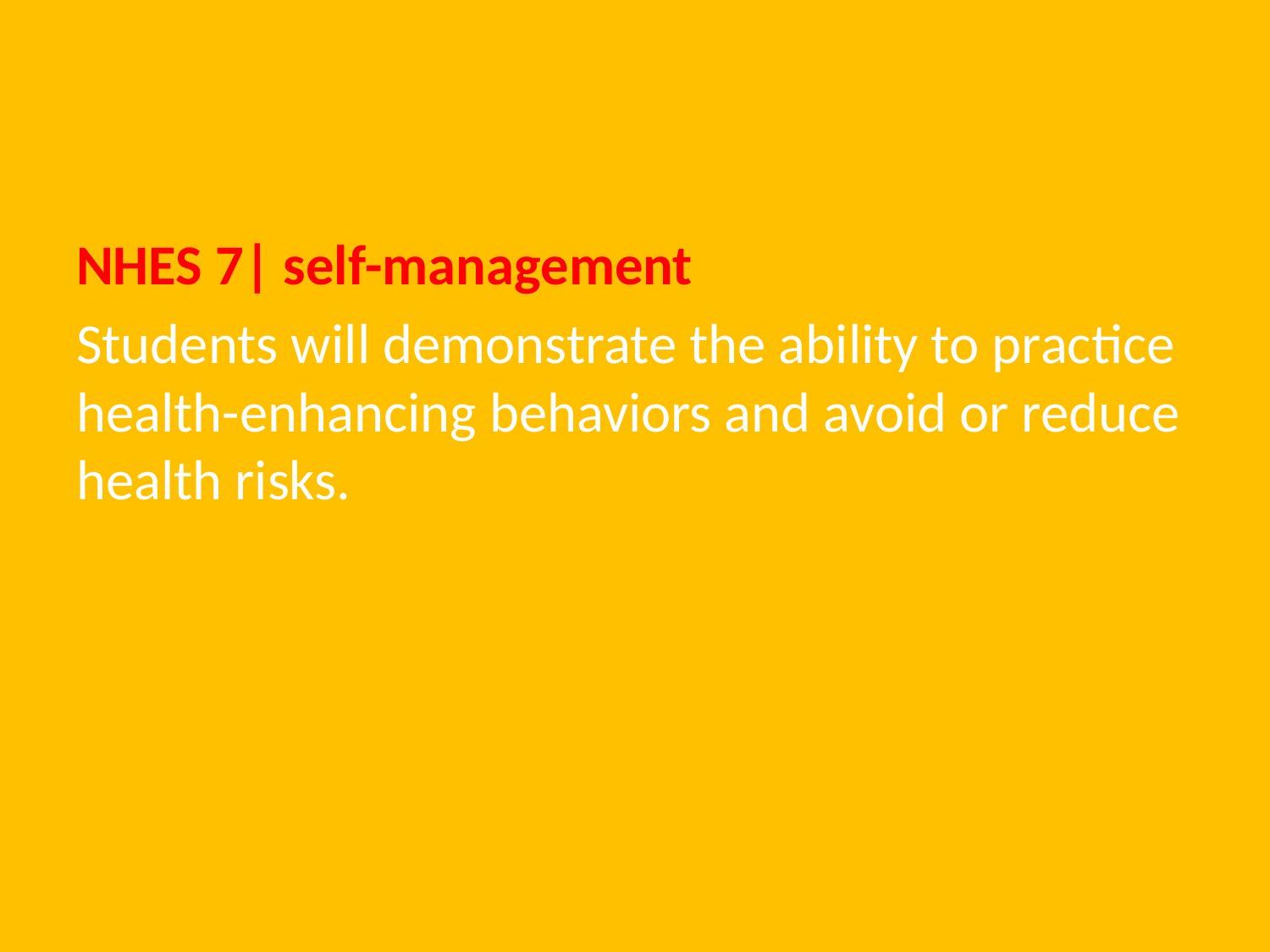

NHES 7| self-management
Students will demonstrate the ability to practice health-enhancing behaviors and avoid or reduce health risks.